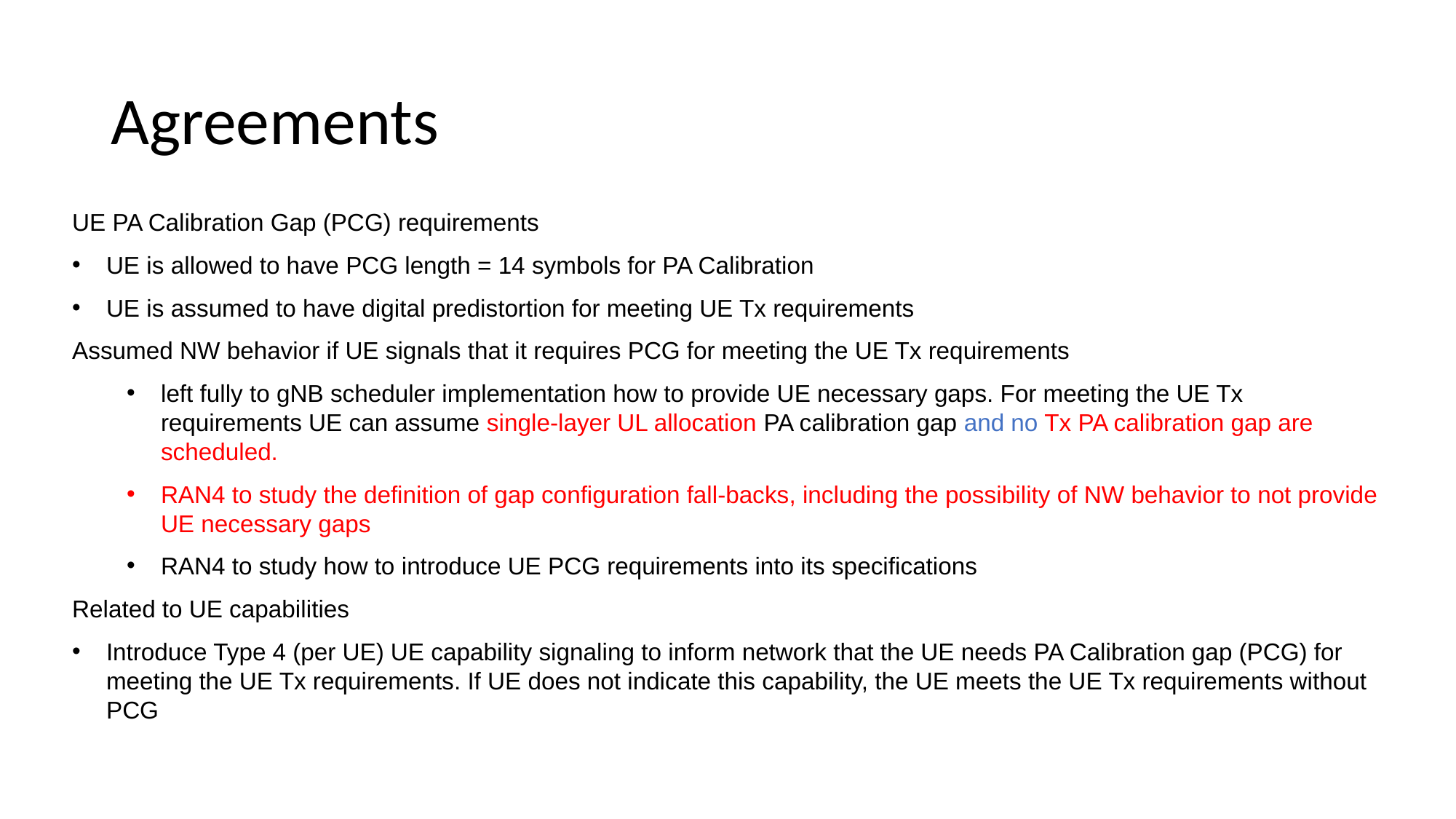

# Agreements
UE PA Calibration Gap (PCG) requirements
UE is allowed to have PCG length = 14 symbols for PA Calibration
UE is assumed to have digital predistortion for meeting UE Tx requirements
Assumed NW behavior if UE signals that it requires PCG for meeting the UE Tx requirements
left fully to gNB scheduler implementation how to provide UE necessary gaps. For meeting the UE Tx requirements UE can assume single-layer UL allocation PA calibration gap and no Tx PA calibration gap are scheduled.
RAN4 to study the definition of gap configuration fall-backs, including the possibility of NW behavior to not provide UE necessary gaps
RAN4 to study how to introduce UE PCG requirements into its specifications
Related to UE capabilities
Introduce Type 4 (per UE) UE capability signaling to inform network that the UE needs PA Calibration gap (PCG) for meeting the UE Tx requirements. If UE does not indicate this capability, the UE meets the UE Tx requirements without PCG